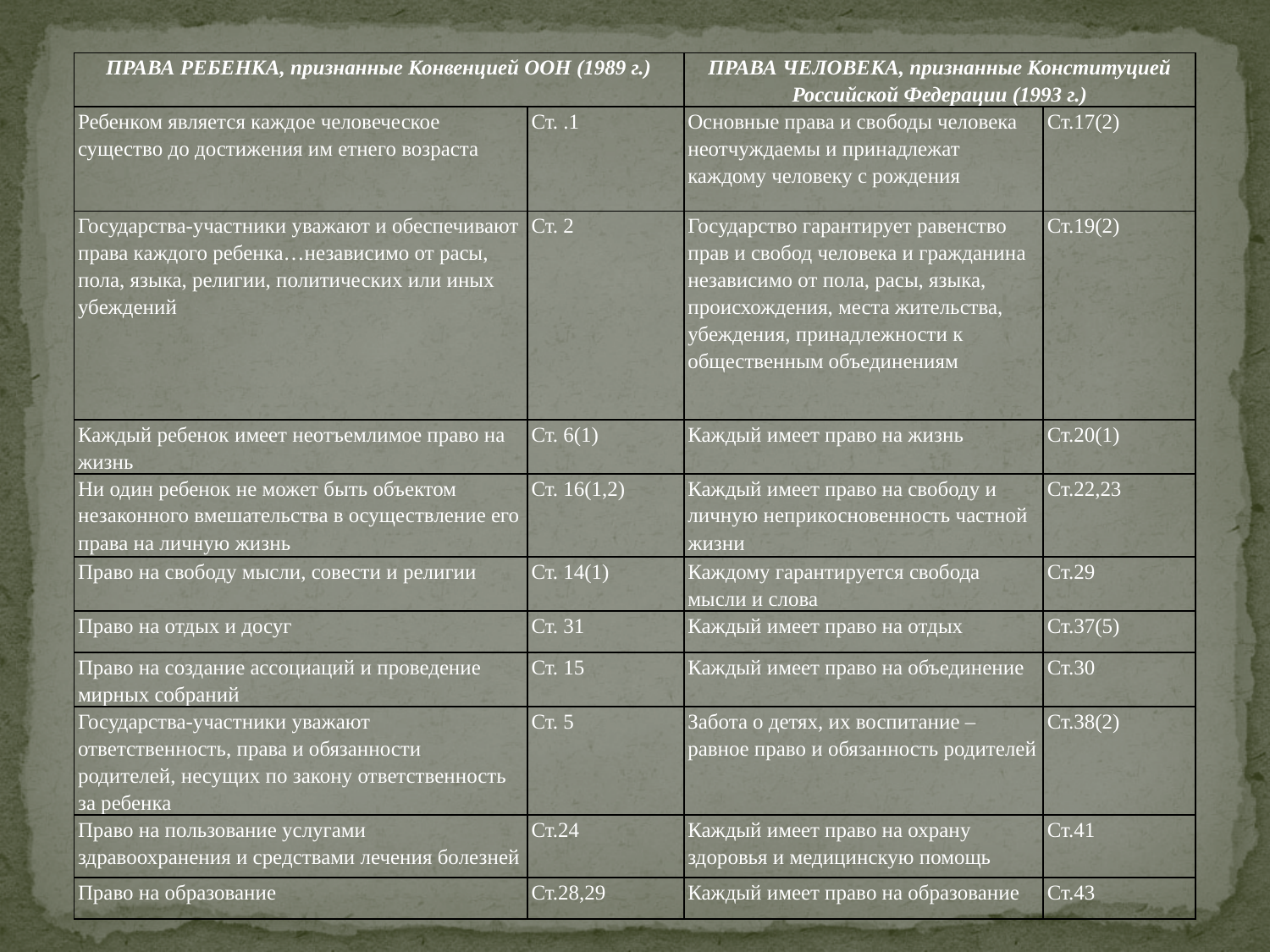

| ПРАВА РЕБЕНКА, признанные Конвенцией ООН (1989 г.) |  | ПРАВА ЧЕЛОВЕКА, признанные Конституцией Российской Федерации (1993 г.) |  |
| --- | --- | --- | --- |
| Ребенком является каждое человеческое существо до достижения им етнего возраста | Ст. .1 | Основные права и свободы человека неотчуждаемы и принадлежат каждому человеку с рождения | Ст.17(2) |
| Государства-участники уважают и обеспечивают права каждого ребенка…независимо от расы, пола, языка, религии, политических или иных убеждений | Ст. 2 | Государство гарантирует равенство прав и свобод человека и гражданина независимо от пола, расы, языка, происхождения, места жительства, убеждения, принадлежности к общественным объединениям | Ст.19(2) |
| Каждый ребенок имеет неотъемлимое право на жизнь | Ст. 6(1) | Каждый имеет право на жизнь | Ст.20(1) |
| Ни один ребенок не может быть объектом незаконного вмешательства в осуществление его права на личную жизнь | Ст. 16(1,2) | Каждый имеет право на свободу и личную неприкосновенность частной жизни | Ст.22,23 |
| Право на свободу мысли, совести и религии | Ст. 14(1) | Каждому гарантируется свобода мысли и слова | Ст.29 |
| Право на отдых и досуг | Ст. 31 | Каждый имеет право на отдых | Ст.37(5) |
| Право на создание ассоциаций и проведение мирных собраний | Ст. 15 | Каждый имеет право на объединение | Ст.30 |
| Государства-участники уважают ответственность, права и обязанности родителей, несущих по закону ответственность за ребенка | Ст. 5 | Забота о детях, их воспитание – равное право и обязанность родителей | Ст.38(2) |
| Право на пользование услугами здравоохранения и средствами лечения болезней | Ст.24 | Каждый имеет право на охрану здоровья и медицинскую помощь | Ст.41 |
| Право на образование | Ст.28,29 | Каждый имеет право на образование | Ст.43 |